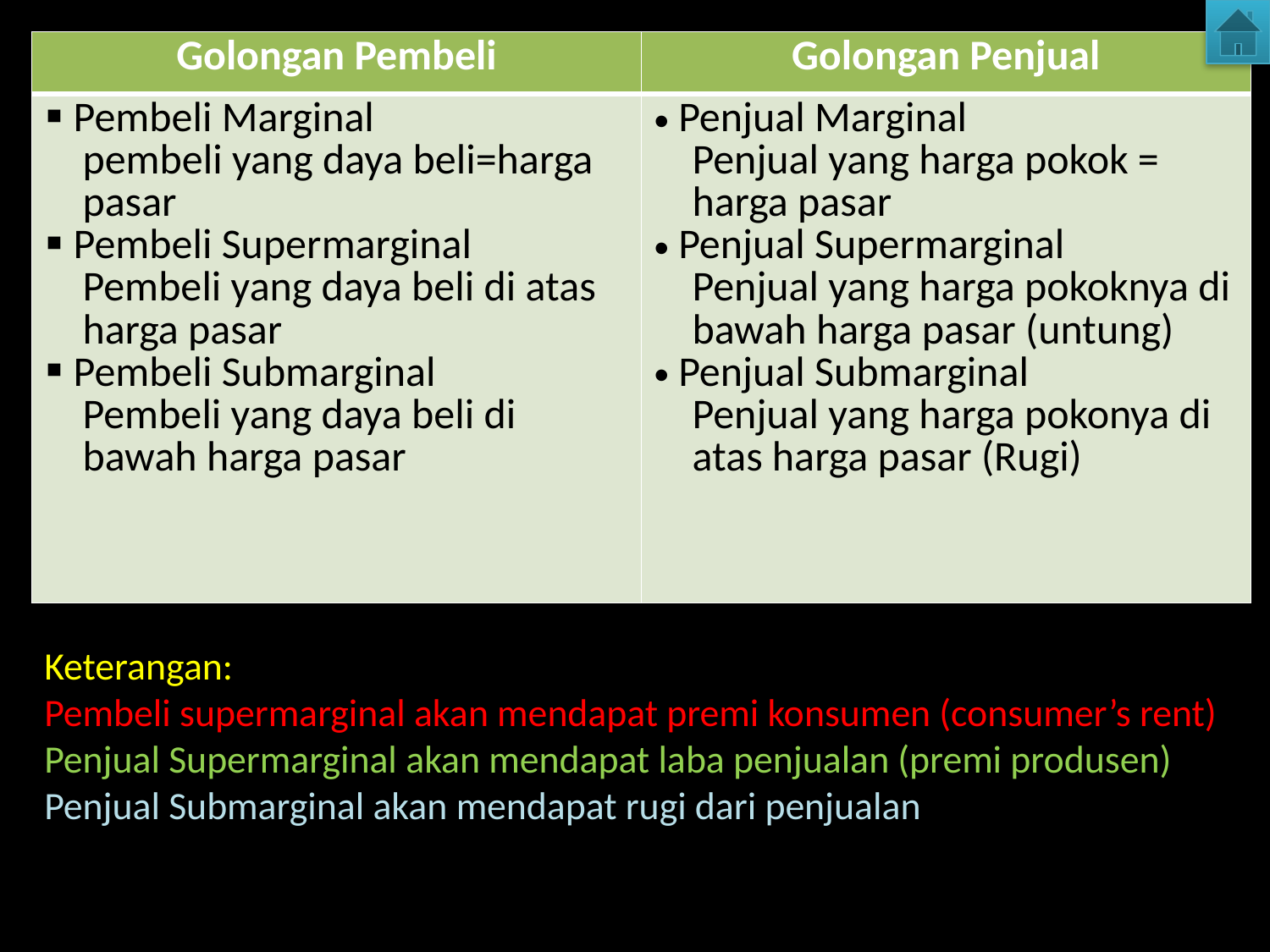

| Golongan Pembeli | Golongan Penjual |
| --- | --- |
| Pembeli Marginal pembeli yang daya beli=harga pasar Pembeli Supermarginal Pembeli yang daya beli di atas harga pasar Pembeli Submarginal Pembeli yang daya beli di bawah harga pasar | Penjual Marginal Penjual yang harga pokok = harga pasar Penjual Supermarginal Penjual yang harga pokoknya di bawah harga pasar (untung) Penjual Submarginal Penjual yang harga pokonya di atas harga pasar (Rugi) |
#
Keterangan:
Pembeli supermarginal akan mendapat premi konsumen (consumer’s rent)
Penjual Supermarginal akan mendapat laba penjualan (premi produsen)
Penjual Submarginal akan mendapat rugi dari penjualan